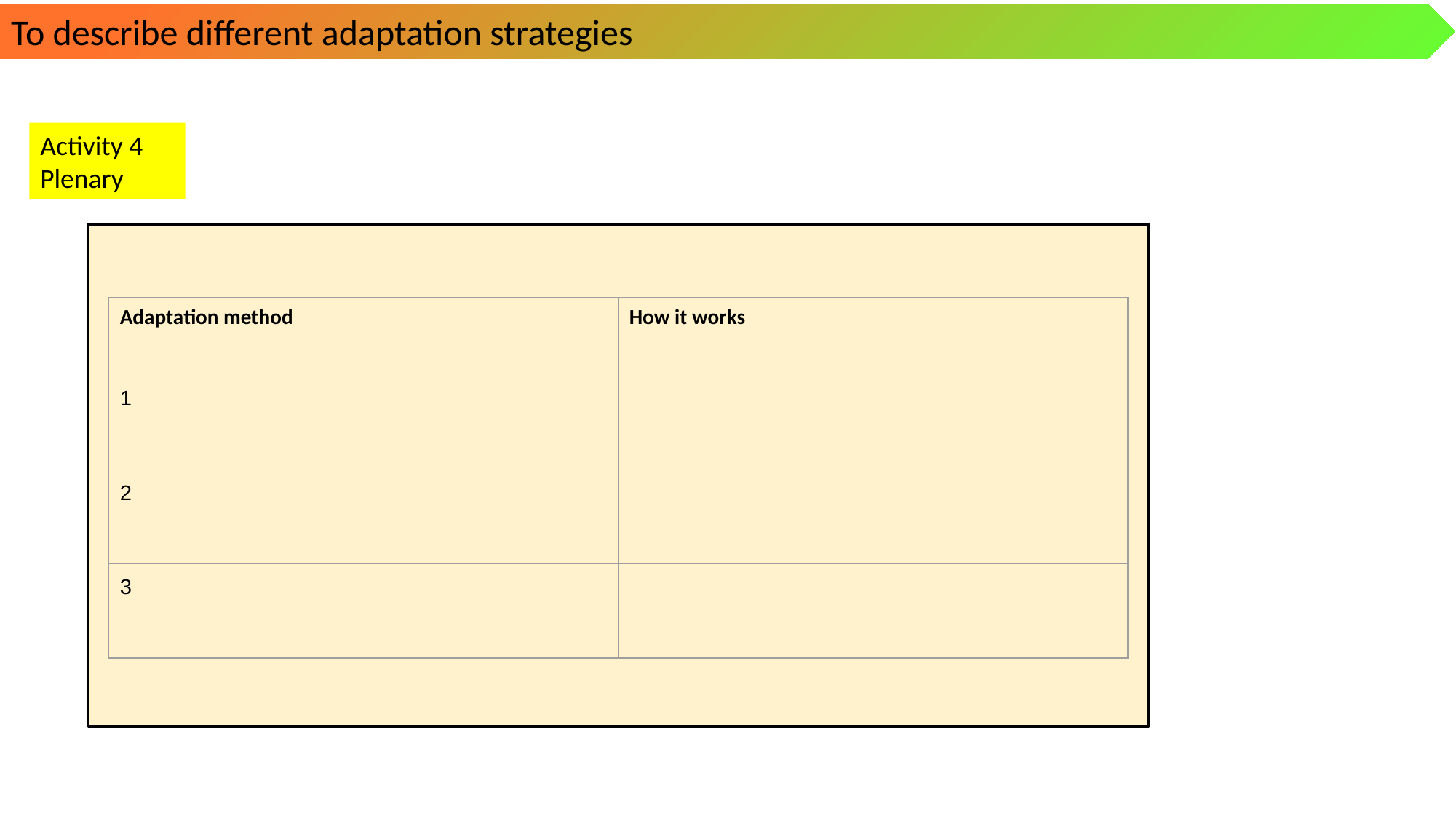

To describe different adaptation strategies

Activity 4
Plenary

| Adaptation method | How it works |
| --- | --- |
| 1 |  |
| 2 |  |
| 3 |  |